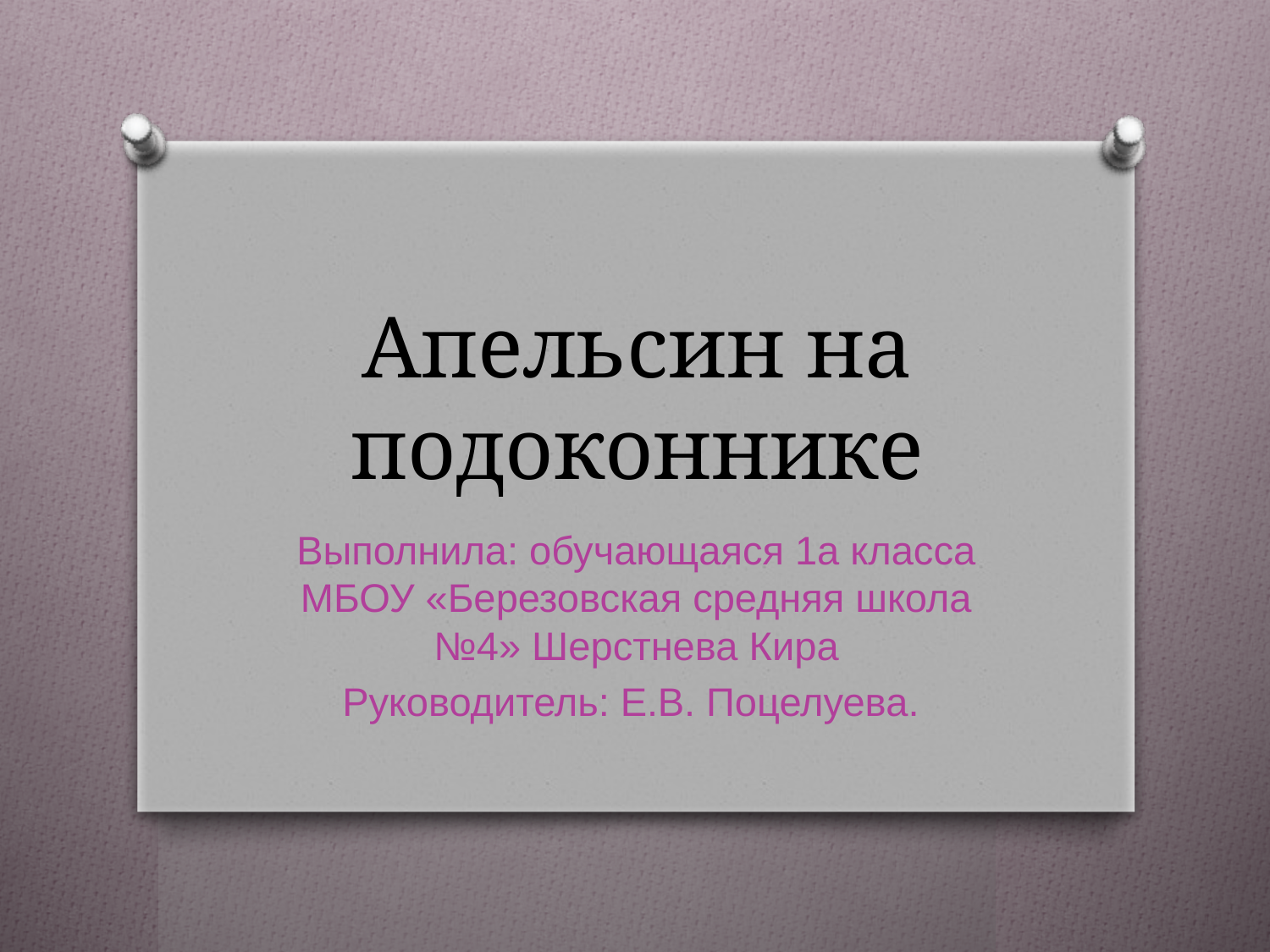

# Апельсин на подоконнике
Выполнила: обучающаяся 1а класса МБОУ «Березовская средняя школа №4» Шерстнева Кира
Руководитель: Е.В. Поцелуева.